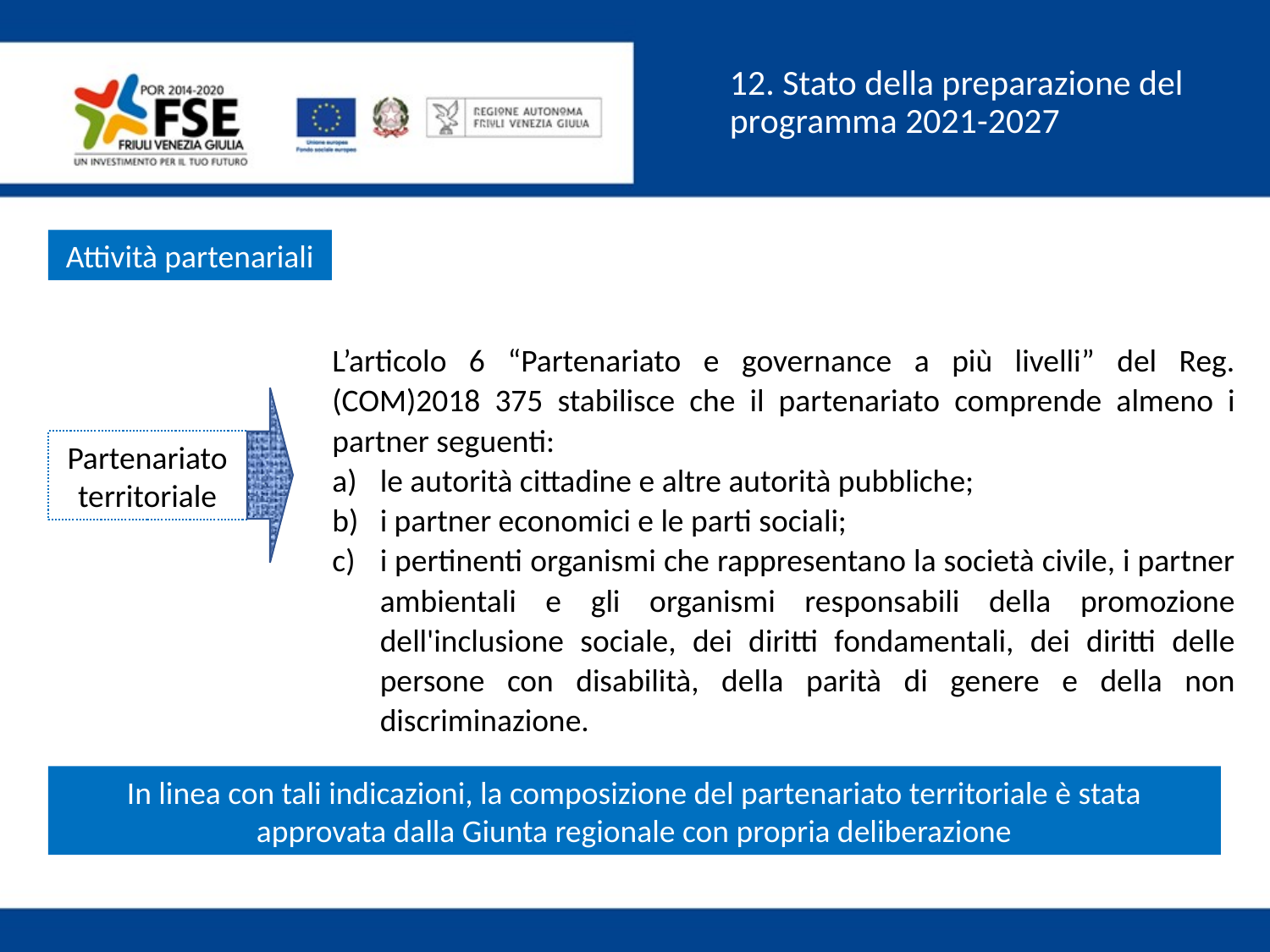

12. Stato della preparazione del programma 2021-2027
Attività partenariali
L’articolo 6 “Partenariato e governance a più livelli” del Reg. (COM)2018 375 stabilisce che il partenariato comprende almeno i partner seguenti:
le autorità cittadine e altre autorità pubbliche;
i partner economici e le parti sociali;
i pertinenti organismi che rappresentano la società civile, i partner ambientali e gli organismi responsabili della promozione dell'inclusione sociale, dei diritti fondamentali, dei diritti delle persone con disabilità, della parità di genere e della non discriminazione.

Partenariato territoriale
In linea con tali indicazioni, la composizione del partenariato territoriale è stata approvata dalla Giunta regionale con propria deliberazione